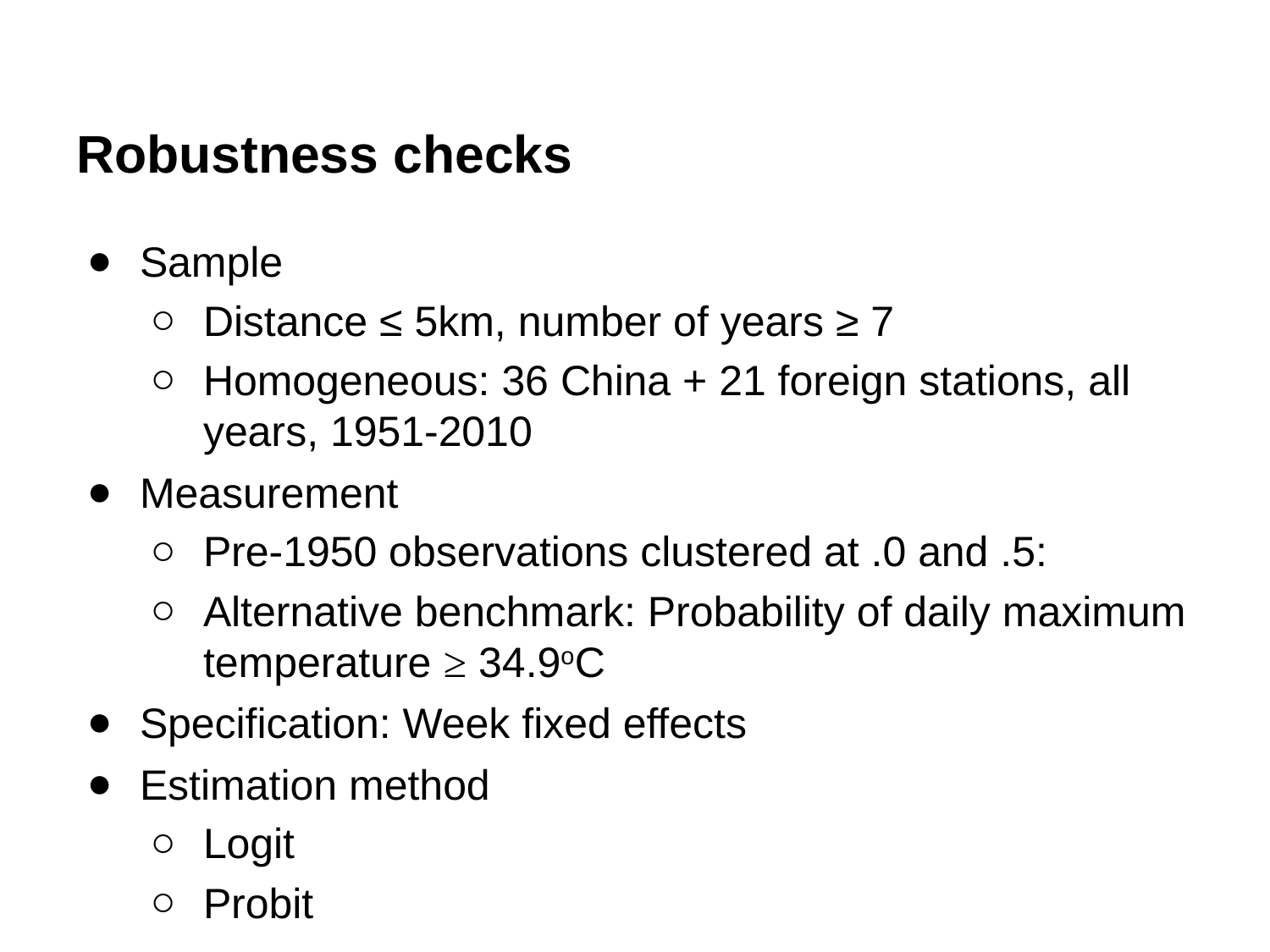

# Robustness checks
Sample
Distance ≤ 5km, number of years ≥ 7
Homogeneous: 36 China + 21 foreign stations, all years, 1951-2010
Measurement
Pre-1950 observations clustered at .0 and .5:
Alternative benchmark: Probability of daily maximum temperature ≥ 34.9oC
Specification: Week fixed effects
Estimation method
Logit
Probit